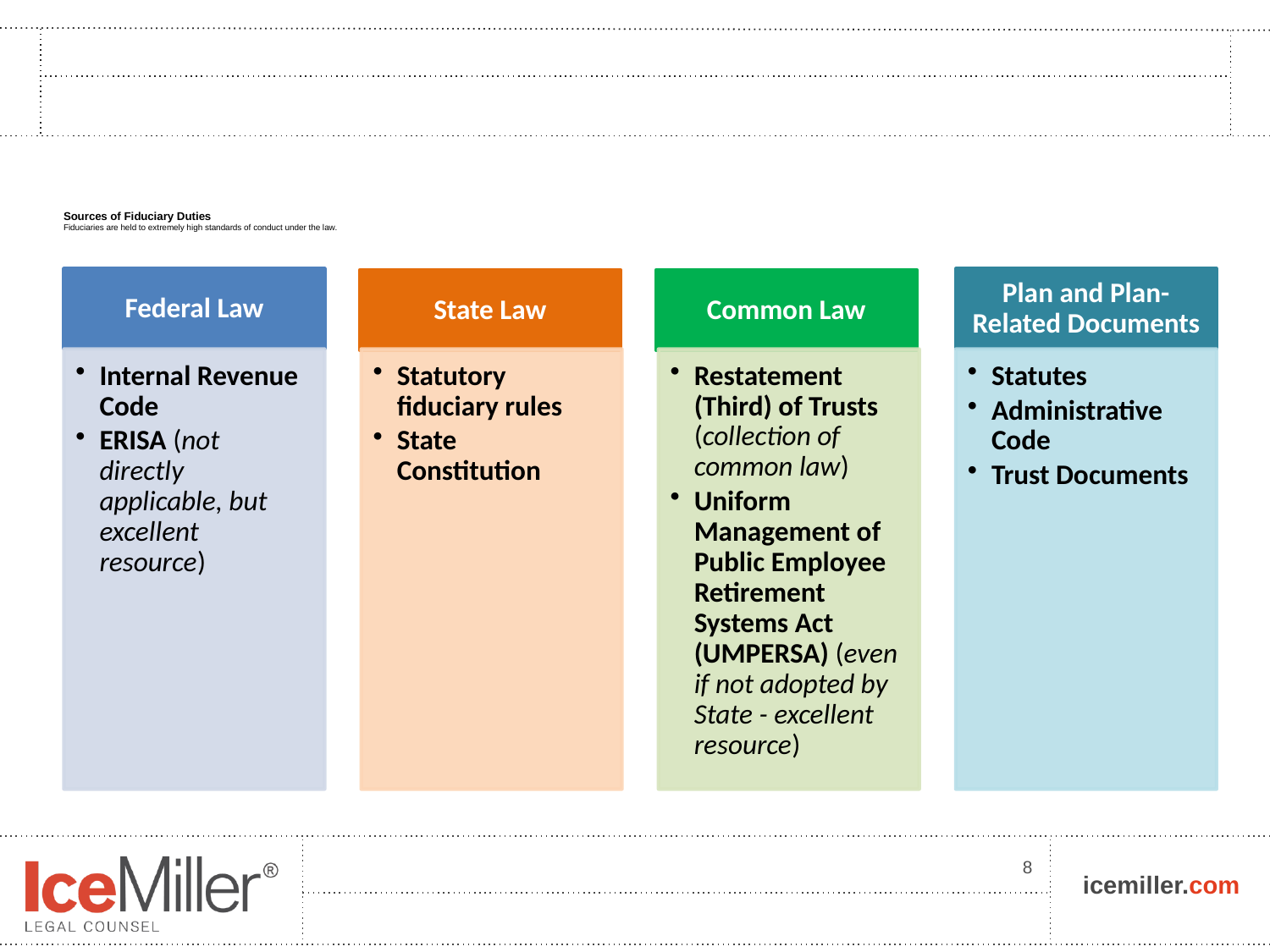

# Sources of Fiduciary Duties Fiduciaries are held to extremely high standards of conduct under the law.
Federal Law
Internal Revenue Code
ERISA (not directly applicable, but excellent resource)
State Law
Statutory fiduciary rules
State Constitution
Common Law
Restatement (Third) of Trusts (collection of common law)
Uniform Management of Public Employee Retirement Systems Act (UMPERSA) (even if not adopted by State - excellent resource)
Plan and Plan-Related Documents
Statutes
Administrative Code
Trust Documents
8